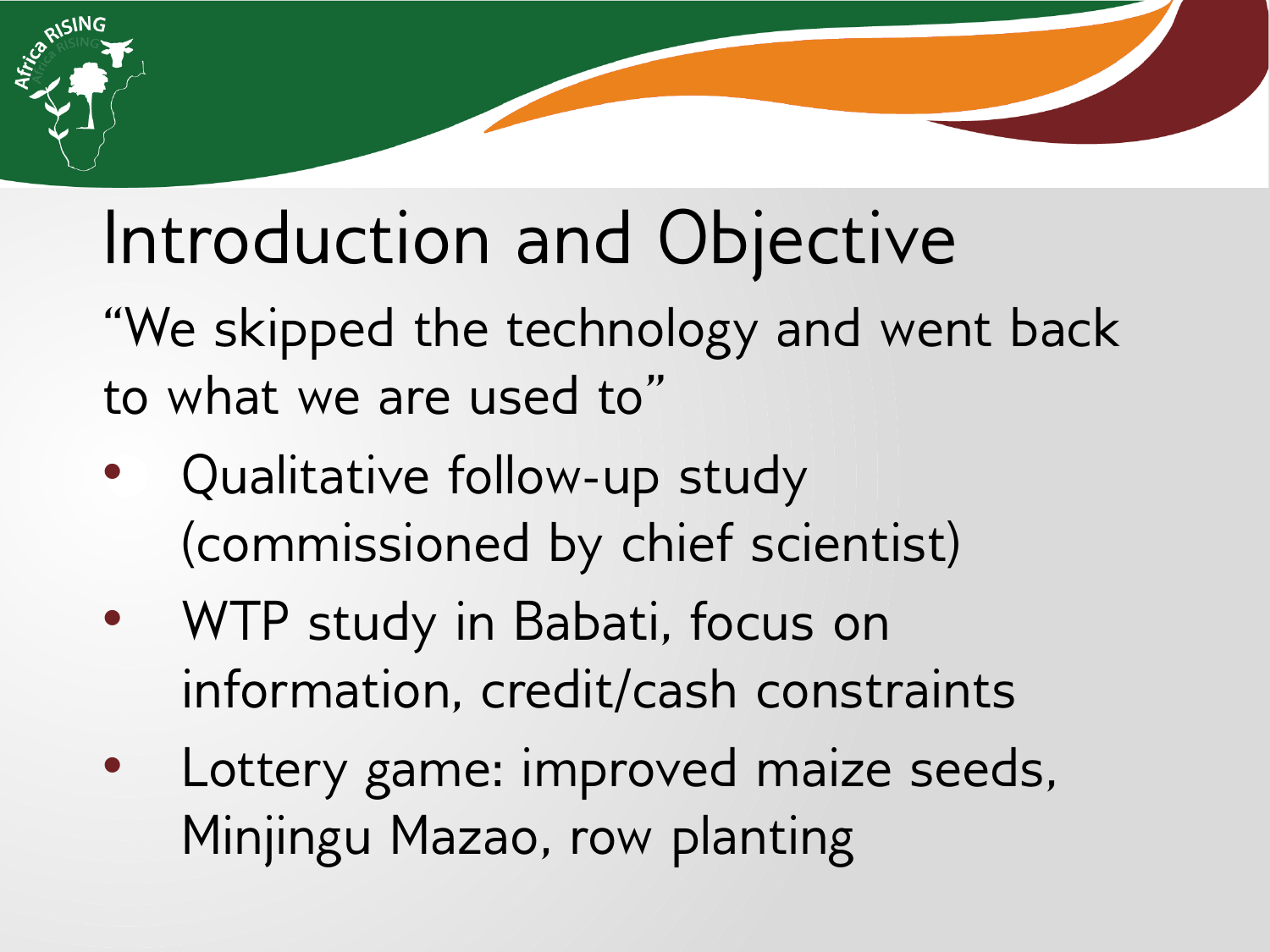

Introduction and Objective
“We skipped the technology and went back to what we are used to”
Qualitative follow-up study (commissioned by chief scientist)
WTP study in Babati, focus on information, credit/cash constraints
Lottery game: improved maize seeds, Minjingu Mazao, row planting